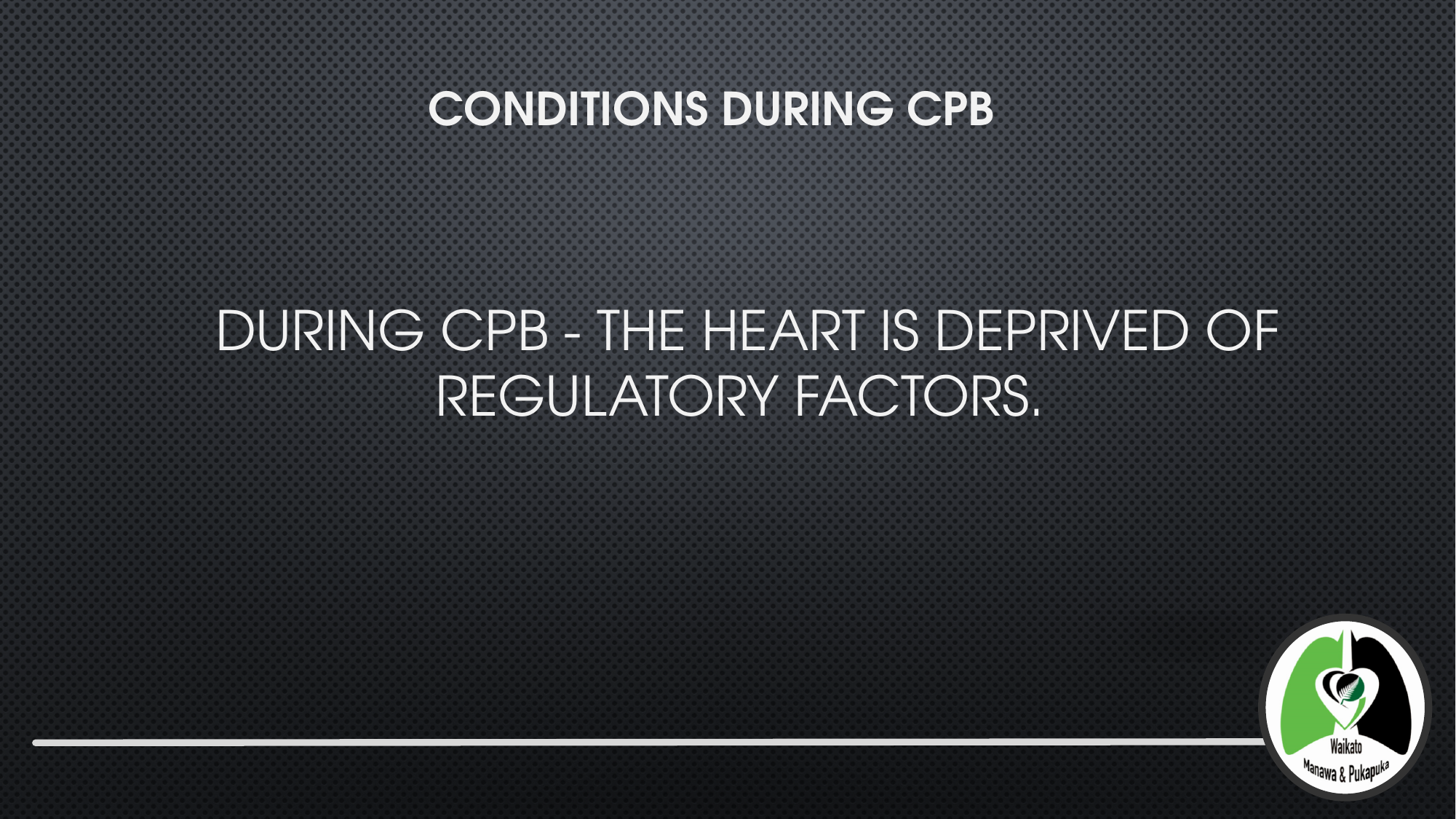

# Conditions during CPB

During CPB - The heart is deprived of regulatory factors.